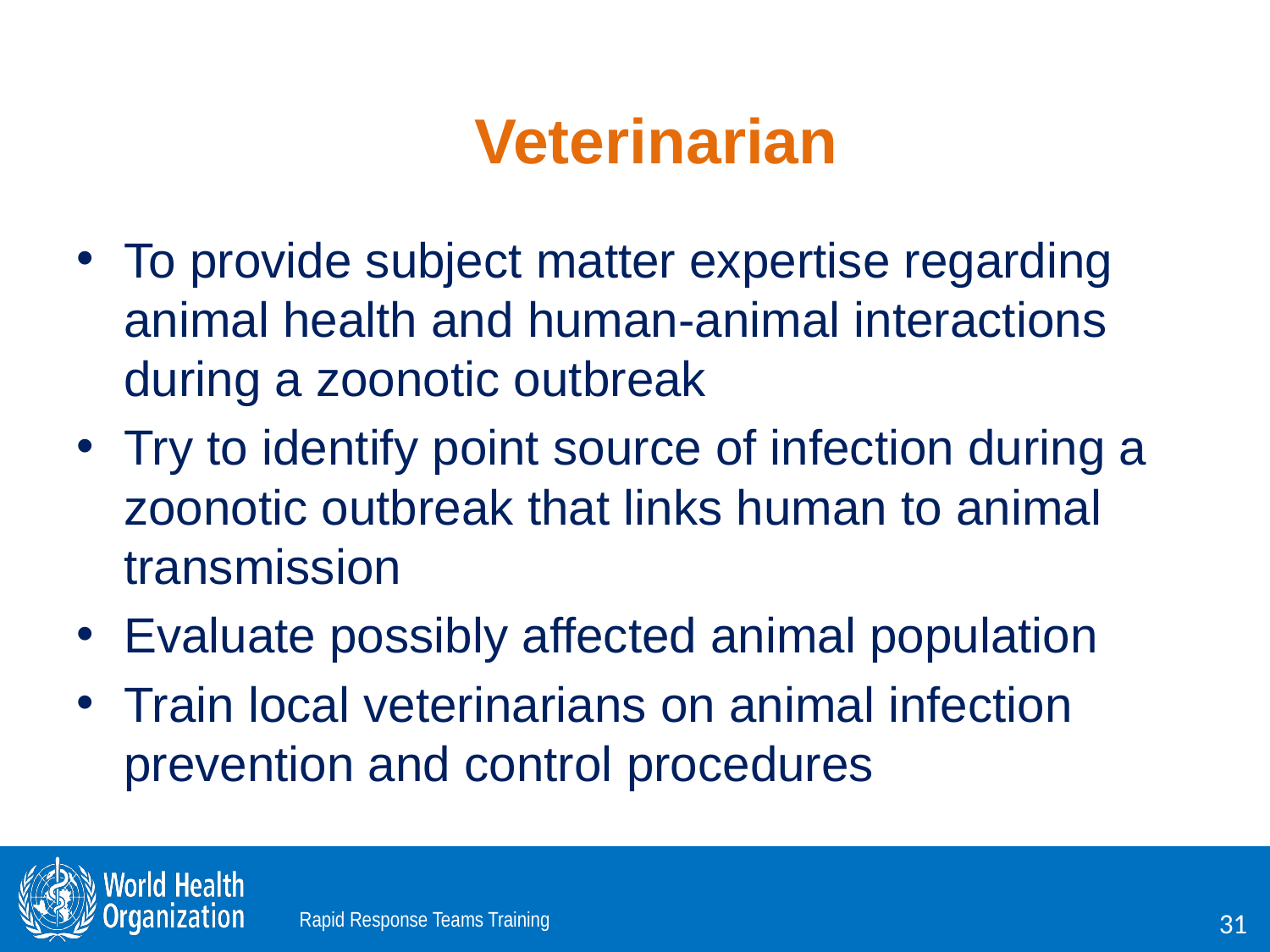

Veterinarian
To provide subject matter expertise regarding animal health and human-animal interactions during a zoonotic outbreak
Try to identify point source of infection during a zoonotic outbreak that links human to animal transmission
Evaluate possibly affected animal population
Train local veterinarians on animal infection prevention and control procedures